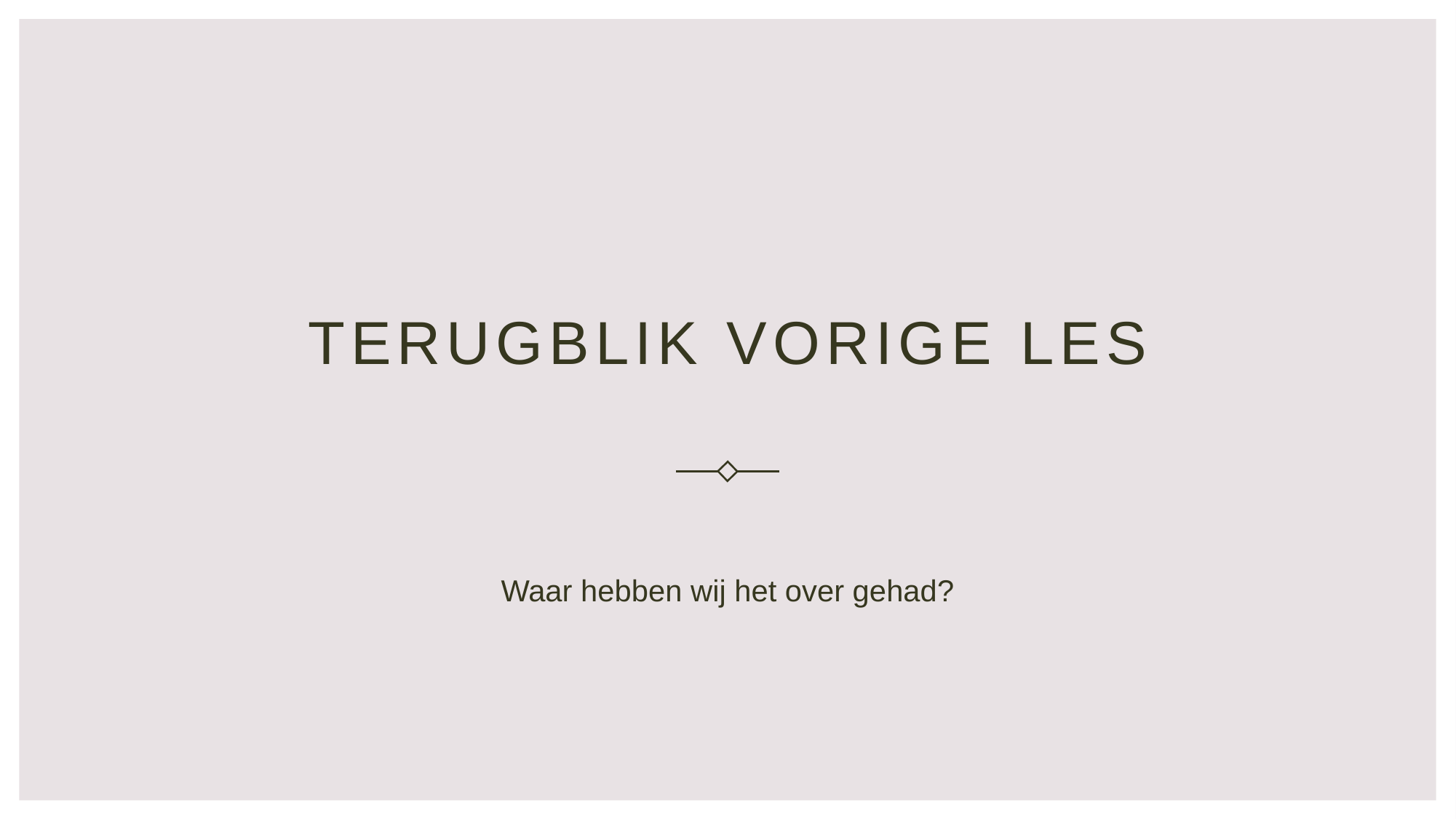

# Terugblik vorige les

Waar hebben wij het over gehad?